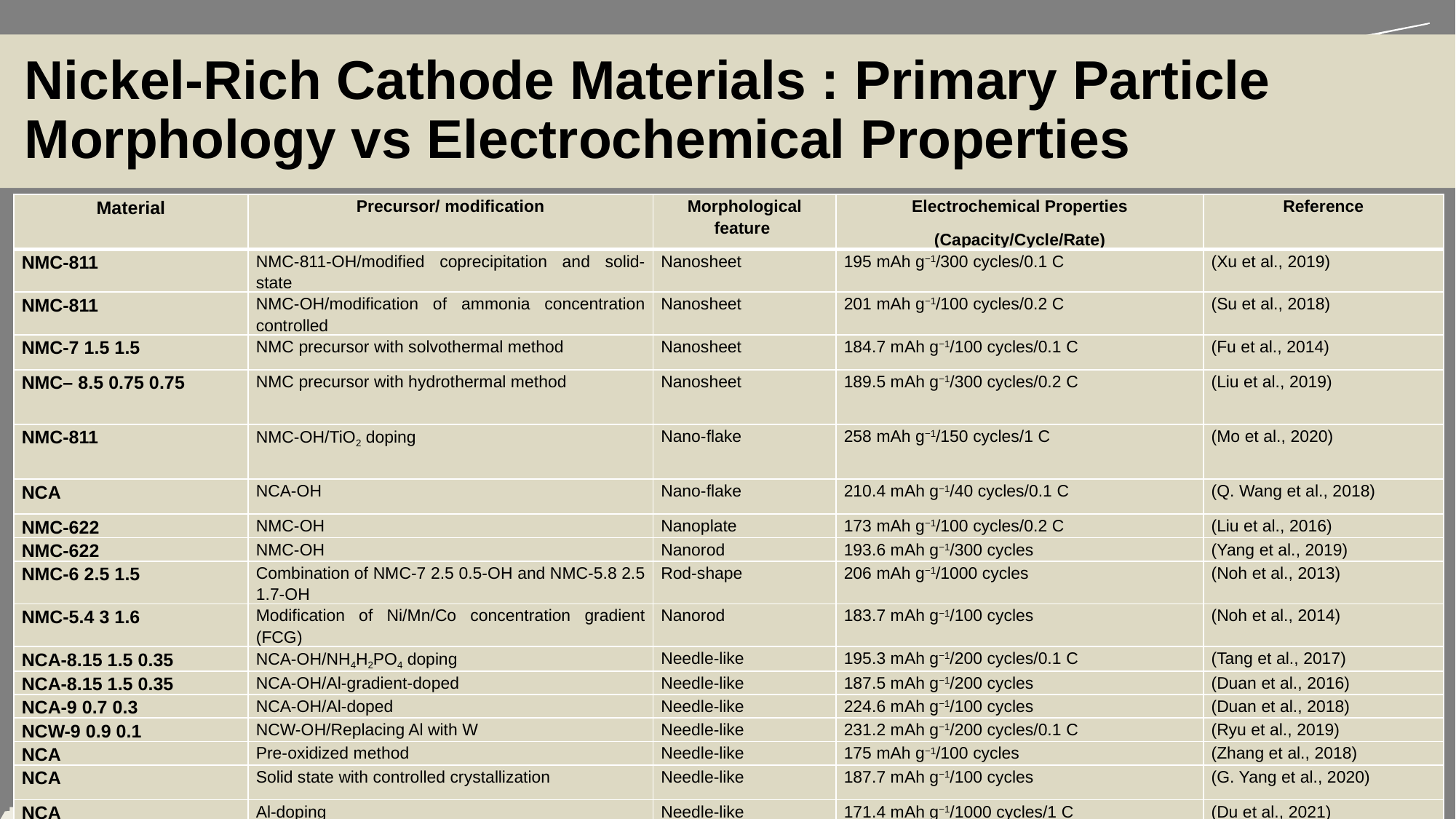

Nickel-Rich Cathode Materials : Primary Particle Morphology vs Electrochemical Properties
| Material | Precursor/ modification | Morphological feature | Electrochemical Properties (Capacity/Cycle/Rate) | Reference |
| --- | --- | --- | --- | --- |
| NMC-811 | NMC-811-OH/modified coprecipitation and solid-state | Nanosheet | 195 mAh g−1/300 cycles/0.1 C | (Xu et al., 2019) |
| NMC-811 | NMC-OH/modification of ammonia concentration controlled | Nanosheet | 201 mAh g−1/100 cycles/0.2 C | (Su et al., 2018) |
| NMC-7 1.5 1.5 | NMC precursor with solvothermal method | Nanosheet | 184.7 mAh g−1/100 cycles/0.1 C | (Fu et al., 2014) |
| NMC– 8.5 0.75 0.75 | NMC precursor with hydrothermal method | Nanosheet | 189.5 mAh g−1/300 cycles/0.2 C | (Liu et al., 2019) |
| NMC-811 | NMC-OH/TiO2 doping | Nano-flake | 258 mAh g−1/150 cycles/1 C | (Mo et al., 2020) |
| NCA | NCA-OH | Nano-flake | 210.4 mAh g−1/40 cycles/0.1 C | (Q. Wang et al., 2018) |
| NMC-622 | NMC-OH | Nanoplate | 173 mAh g−1/100 cycles/0.2 C | (Liu et al., 2016) |
| NMC-622 | NMC-OH | Nanorod | 193.6 mAh g−1/300 cycles | (Yang et al., 2019) |
| NMC-6 2.5 1.5 | Combination of NMC-7 2.5 0.5-OH and NMC-5.8 2.5 1.7-OH | Rod-shape | 206 mAh g−1/1000 cycles | (Noh et al., 2013) |
| NMC-5.4 3 1.6 | Modification of Ni/Mn/Co concentration gradient (FCG) | Nanorod | 183.7 mAh g−1/100 cycles | (Noh et al., 2014) |
| NCA-8.15 1.5 0.35 | NCA-OH/NH4H2PO4 doping | Needle-like | 195.3 mAh g−1/200 cycles/0.1 C | (Tang et al., 2017) |
| NCA-8.15 1.5 0.35 | NCA-OH/Al-gradient-doped | Needle-like | 187.5 mAh g−1/200 cycles | (Duan et al., 2016) |
| NCA-9 0.7 0.3 | NCA-OH/Al-doped | Needle-like | 224.6 mAh g−1/100 cycles | (Duan et al., 2018) |
| NCW-9 0.9 0.1 | NCW-OH/Replacing Al with W | Needle-like | 231.2 mAh g−1/200 cycles/0.1 C | (Ryu et al., 2019) |
| NCA | Pre-oxidized method | Needle-like | 175 mAh g−1/100 cycles | (Zhang et al., 2018) |
| NCA | Solid state with controlled crystallization | Needle-like | 187.7 mAh g−1/100 cycles | (G. Yang et al., 2020) |
| NCA | Al-doping | Needle-like | 171.4 mAh g−1/1000 cycles/1 C | (Du et al., 2021) |